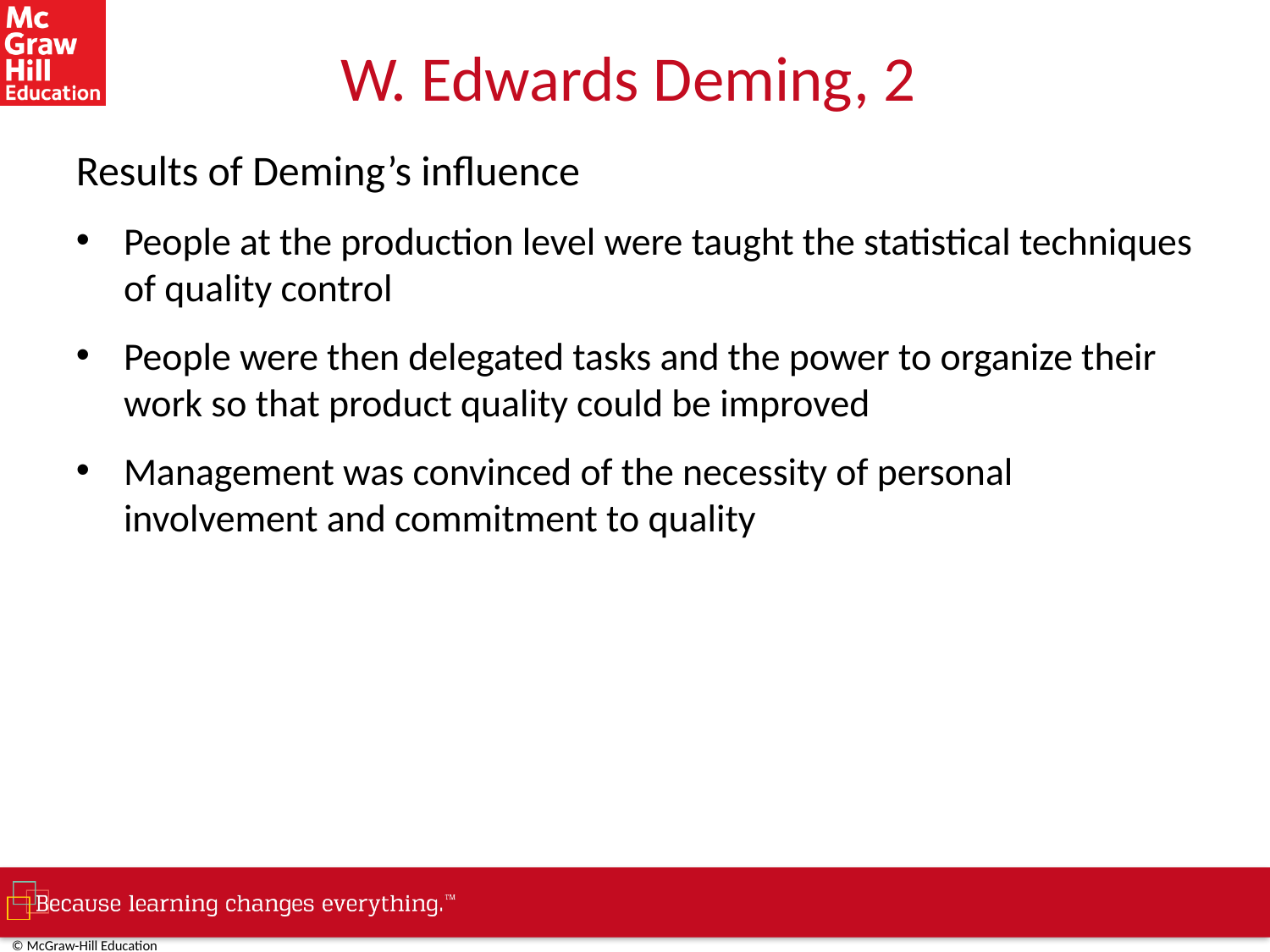

# W. Edwards Deming, 2
Results of Deming’s influence
People at the production level were taught the statistical techniques of quality control
People were then delegated tasks and the power to organize their work so that product quality could be improved
Management was convinced of the necessity of personal involvement and commitment to quality